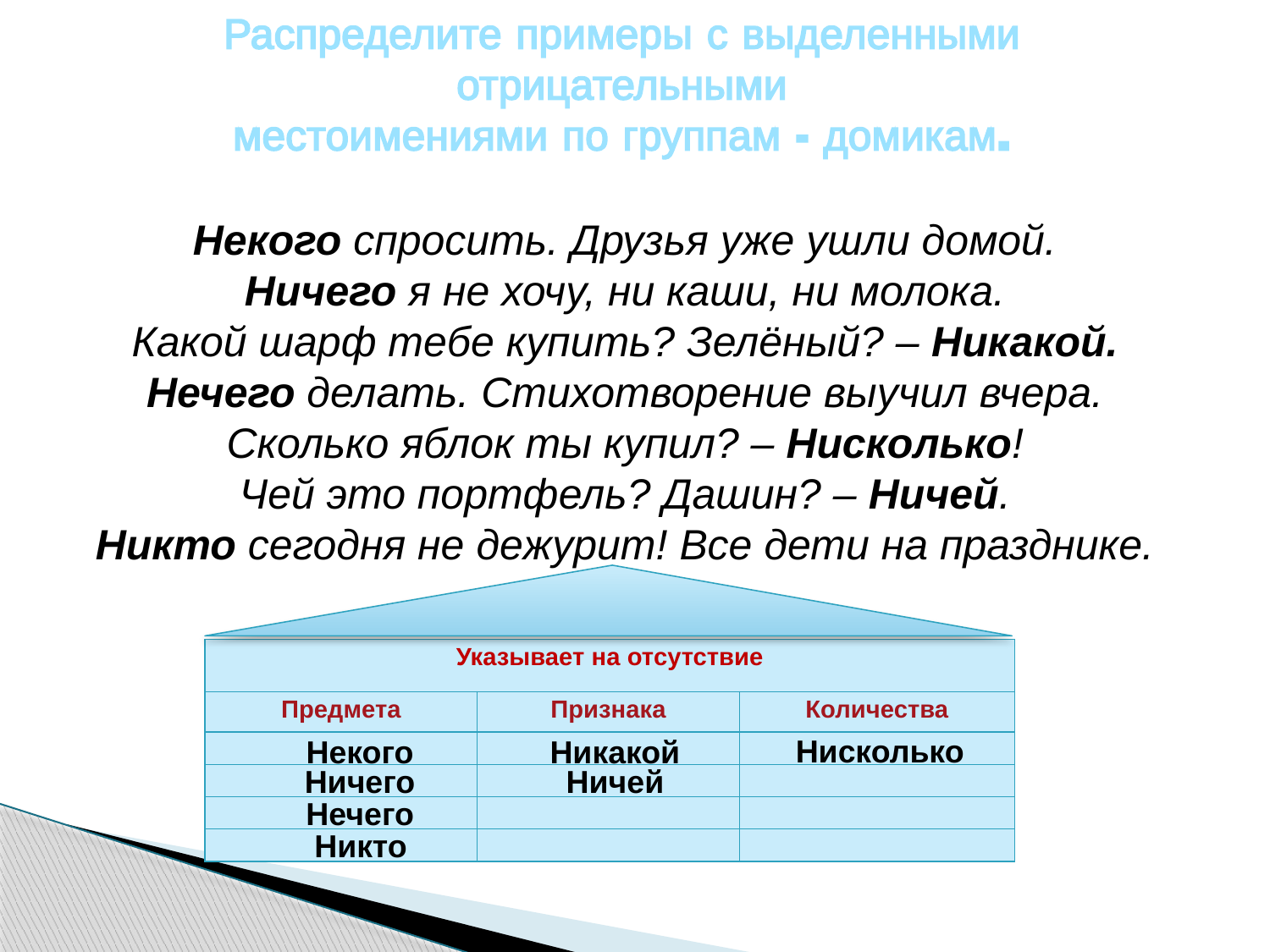

Распределите примеры с выделенными
отрицательными
местоимениями по группам - домикам.

Некого спросить. Друзья уже ушли домой.
Ничего я не хочу, ни каши, ни молока.
Какой шарф тебе купить? Зелёный? – Никакой.
Нечего делать. Стихотворение выучил вчера.
Сколько яблок ты купил? – Нисколько!
Чей это портфель? Дашин? – Ничей.
Никто сегодня не дежурит! Все дети на празднике.

| Указывает на отсутствие |  |  |
| --- | --- | --- |
| Предмета | Признака | Количества |
|  |  |  |
|  |  |  |
|  |  |  |
|  |  |  |
Нисколько
Некого
Никакой
Ничего
Ничей
Нечего
Никто